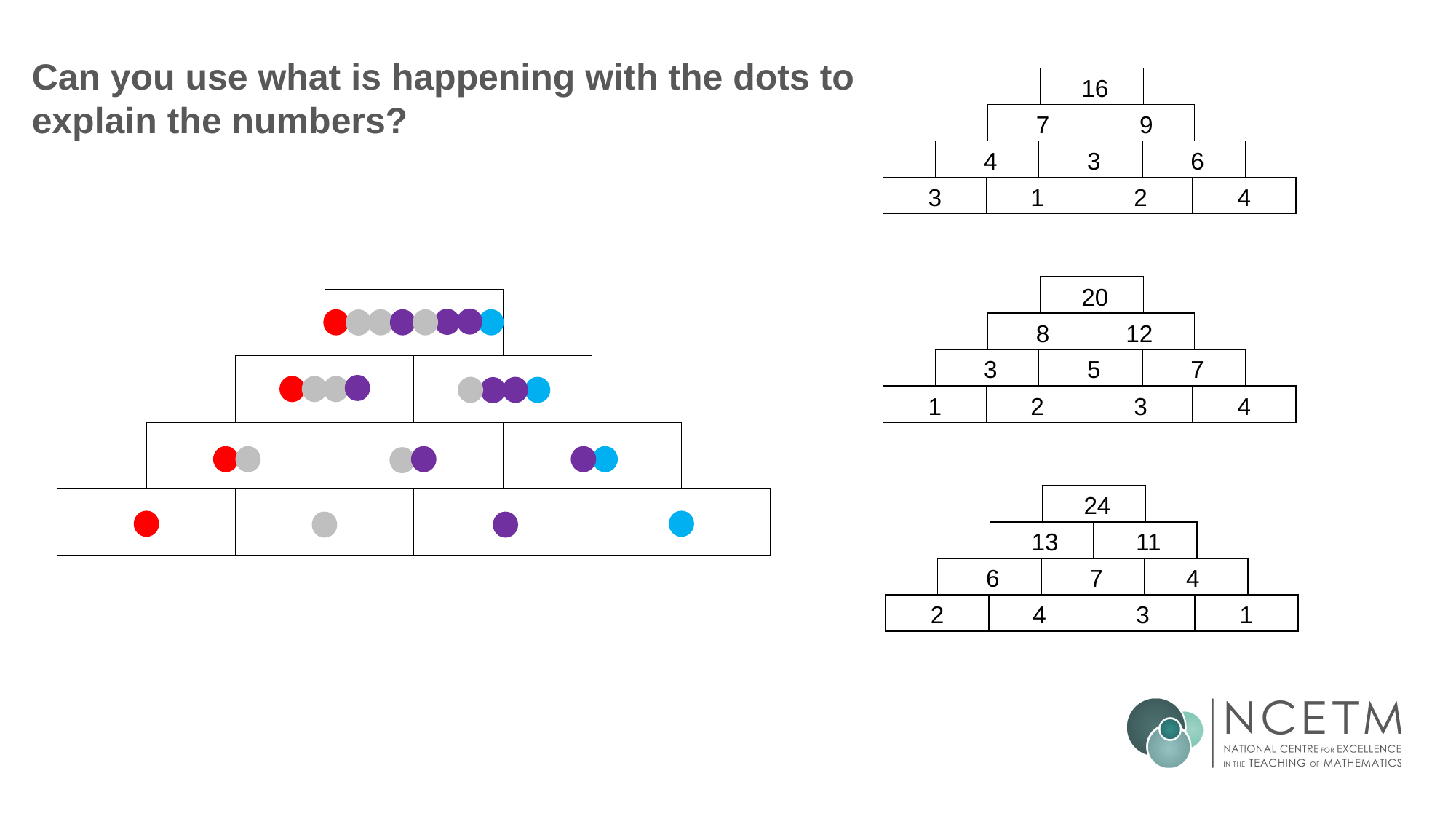

# Can you use what is happening with the dots to explain the numbers?
 16
 7
 9
 4
 3
 6
3
1
2
4
 20
 8
12
 3
 5
 7
1
2
3
4

 24
 13
 11
 6
 7
4
2
4
3
1